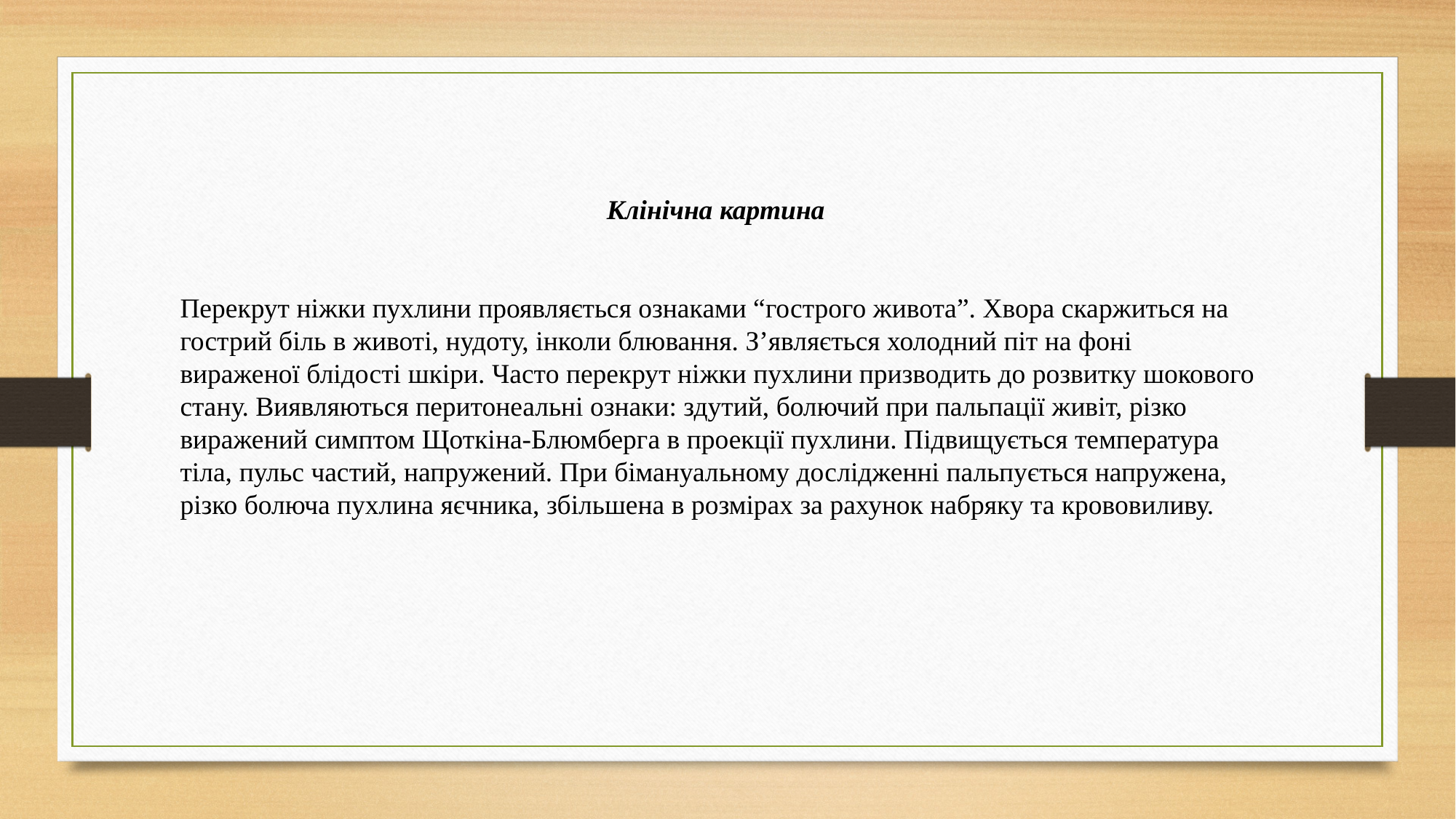

Клінічна картина

Перекрут ніжки пухлини проявляється ознаками “гострого живота”. Хвора скаржиться на гострий біль в животі, нудоту, інколи блювання. З’являється холодний піт на фоні вираженої блідості шкіри. Часто перекрут ніжки пухлини призводить до розвитку шокового стану. Виявляються перитонеальні ознаки: здутий, болючий при пальпації живіт, різко виражений симптом Щоткіна-Блюмберга в проекції пухлини. Підвищується температура тіла, пульс частий, напружений. При бімануальному дослідженні пальпується напружена, різко болюча пухлина яєчника, збільшена в розмірах за рахунок набряку та крововиливу.